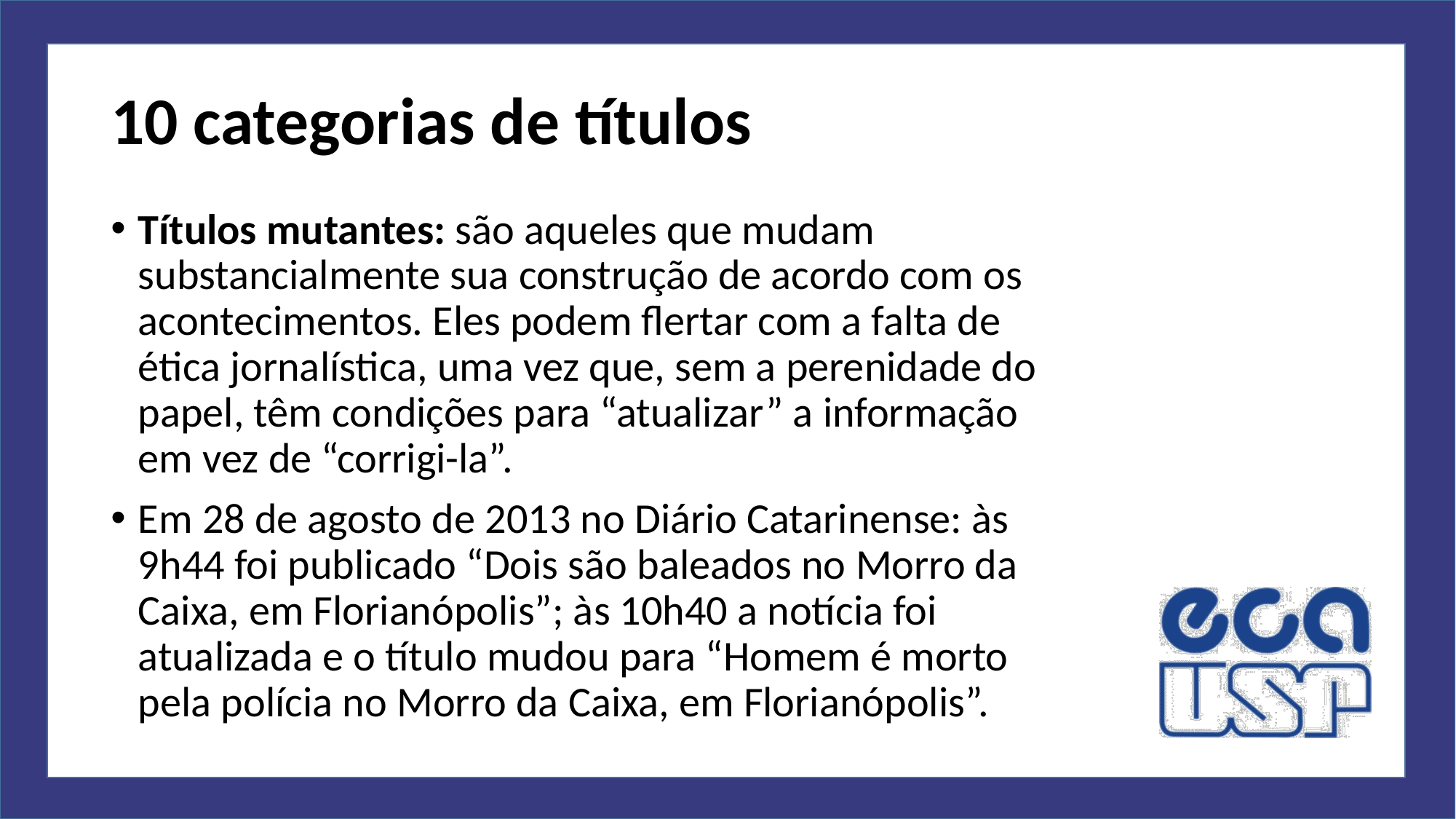

# 10 categorias de títulos
Títulos mutantes: são aqueles que mudam substancialmente sua construção de acordo com os acontecimentos. Eles podem flertar com a falta de ética jornalística, uma vez que, sem a perenidade do papel, têm condições para “atualizar” a informação em vez de “corrigi-la”.
Em 28 de agosto de 2013 no Diário Catarinense: às 9h44 foi publicado “Dois são baleados no Morro da Caixa, em Florianópolis”; às 10h40 a notícia foi atualizada e o título mudou para “Homem é morto pela polícia no Morro da Caixa, em Florianópolis”.